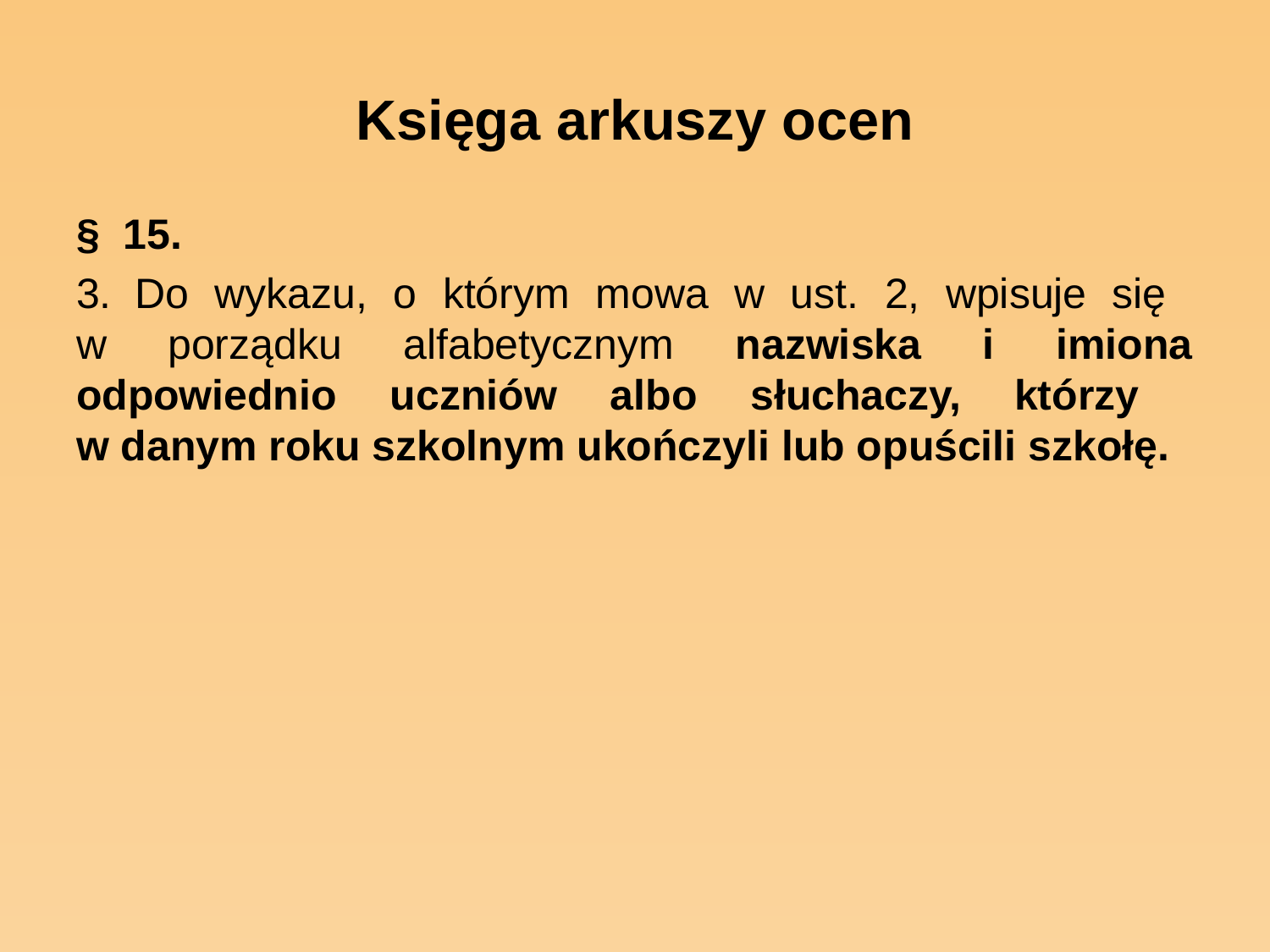

# Księga arkuszy ocen
§  15.
3.  Do wykazu, o którym mowa w ust. 2, wpisuje się
w porządku alfabetycznym nazwiska i imiona odpowiednio uczniów albo słuchaczy, którzy
w danym roku szkolnym ukończyli lub opuścili szkołę.